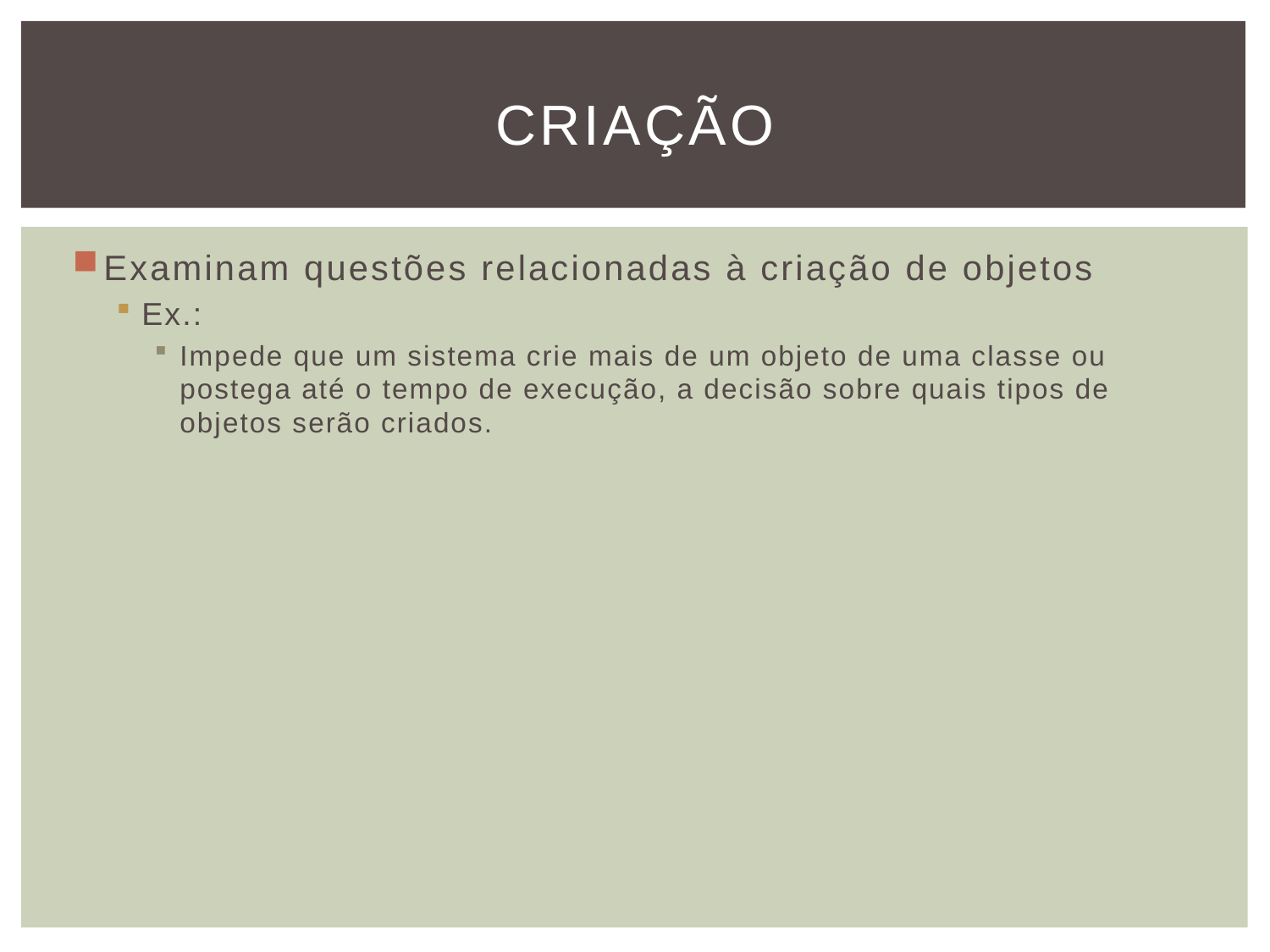

# Criação
Examinam questões relacionadas à criação de objetos
Ex.:
Impede que um sistema crie mais de um objeto de uma classe ou postega até o tempo de execução, a decisão sobre quais tipos de objetos serão criados.